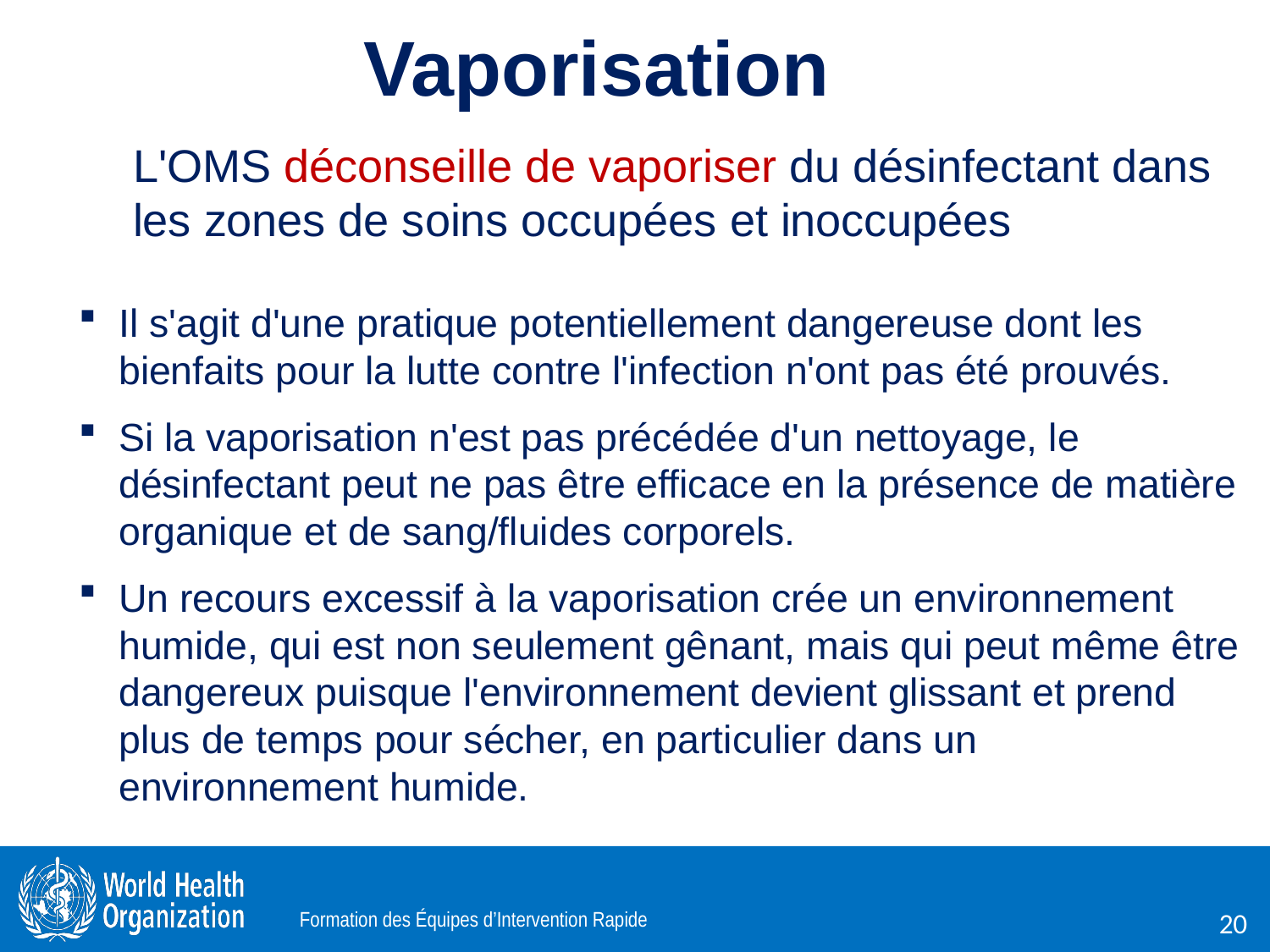

Vaporisation
	L'OMS déconseille de vaporiser du désinfectant dans 	les zones de soins occupées et inoccupées

Il s'agit d'une pratique potentiellement dangereuse dont les bienfaits pour la lutte contre l'infection n'ont pas été prouvés.
Si la vaporisation n'est pas précédée d'un nettoyage, le désinfectant peut ne pas être efficace en la présence de matière organique et de sang/fluides corporels.
Un recours excessif à la vaporisation crée un environnement humide, qui est non seulement gênant, mais qui peut même être dangereux puisque l'environnement devient glissant et prend plus de temps pour sécher, en particulier dans un environnement humide.